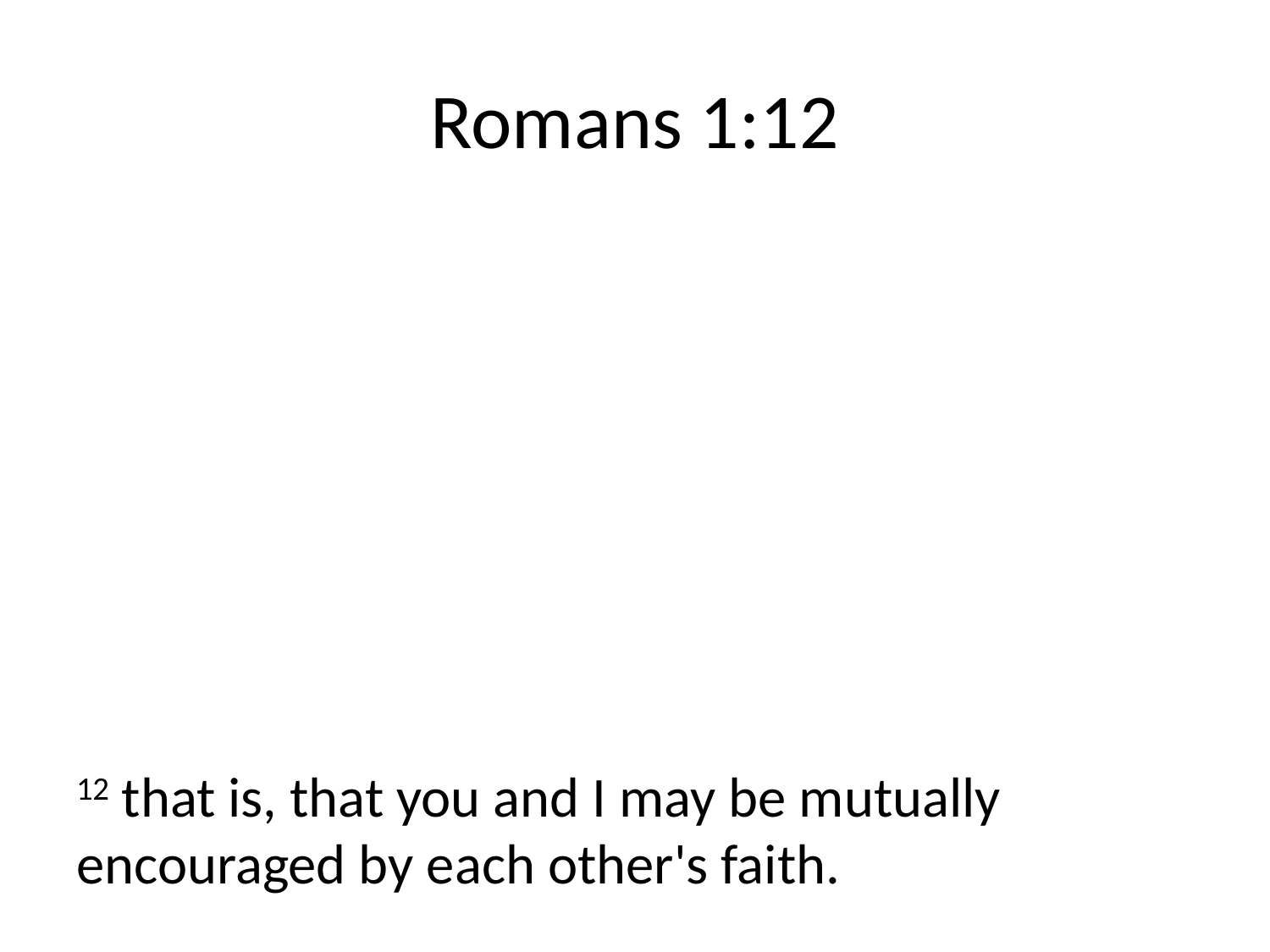

# Romans 1:12

12 that is, that you and I may be mutually encouraged by each other's faith.